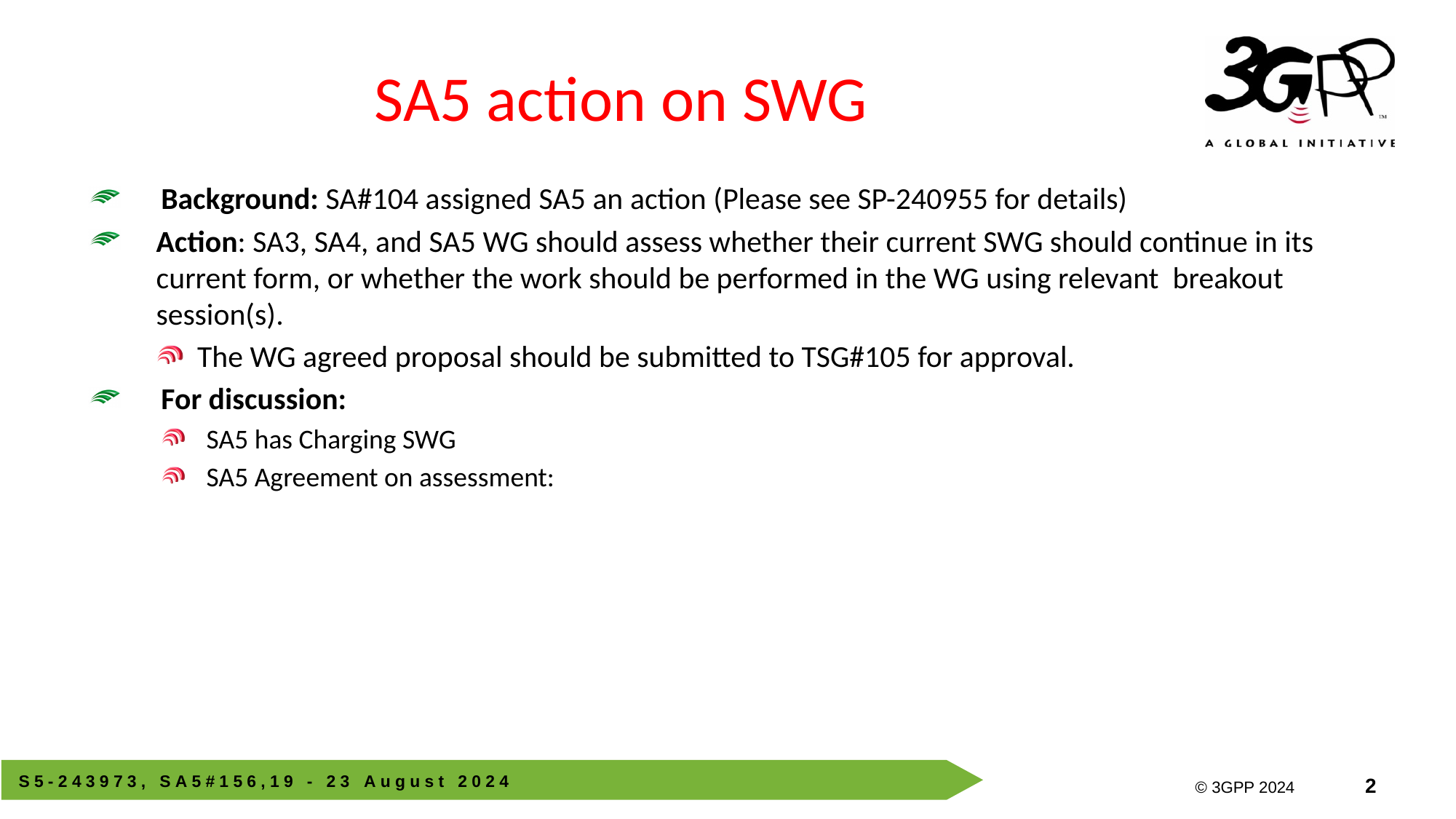

# SA5 action on SWG
Background: SA#104 assigned SA5 an action (Please see SP-240955 for details)
Action: SA3, SA4, and SA5 WG should assess whether their current SWG should continue in its current form, or whether the work should be performed in the WG using relevant  breakout session(s).
The WG agreed proposal should be submitted to TSG#105 for approval.
For discussion:
SA5 has Charging SWG
SA5 Agreement on assessment: